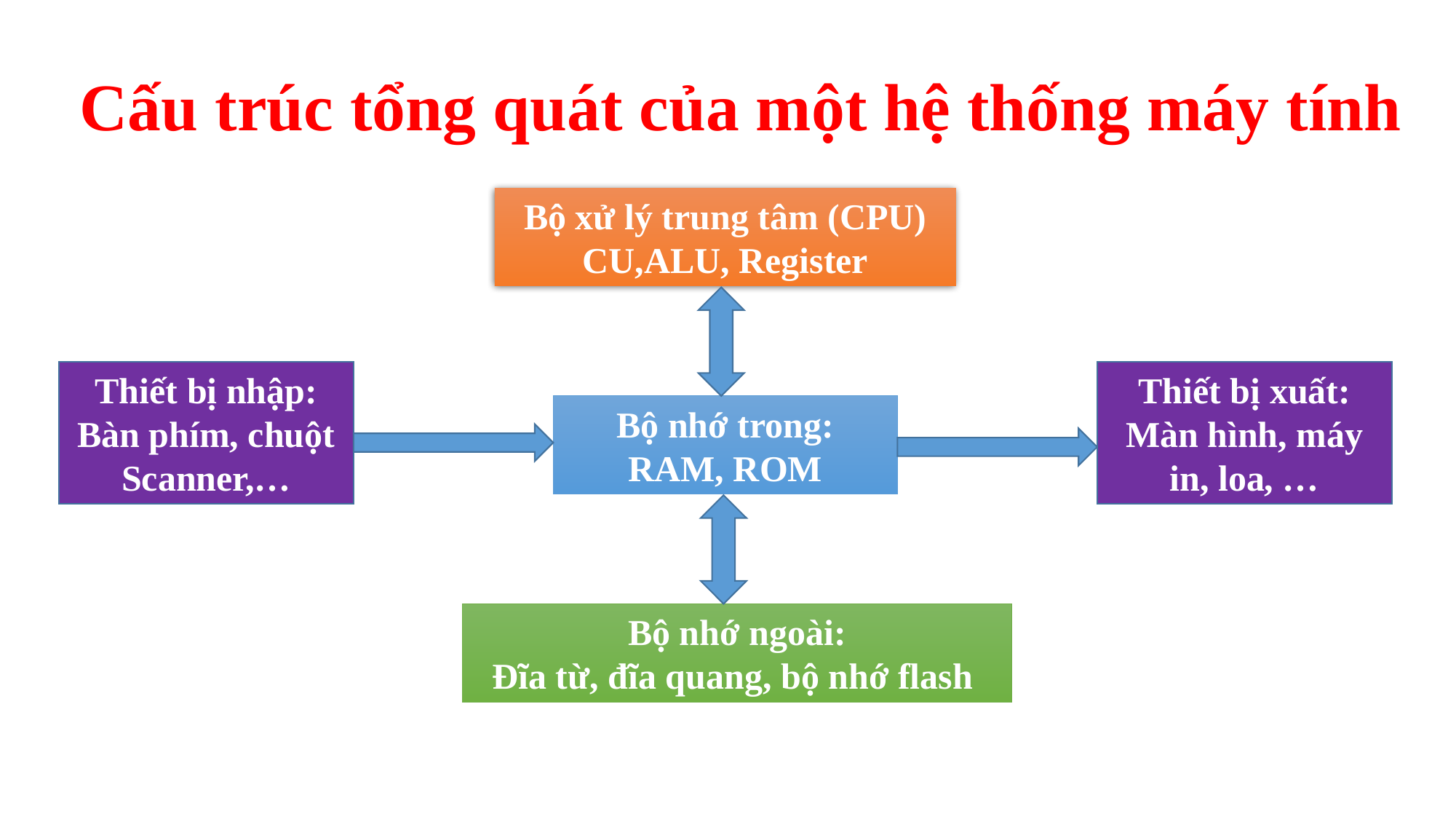

# Cấu trúc tổng quát của một hệ thống máy tính
Bộ xử lý trung tâm (CPU)
CU,ALU, Register

Thiết bị xuất:
Màn hình, máy in, loa, …
Thiết bị nhập:
Bàn phím, chuột
Scanner,…
Bộ nhớ trong:
RAM, ROM

Bộ nhớ ngoài:
Đĩa từ, đĩa quang, bộ nhớ flash